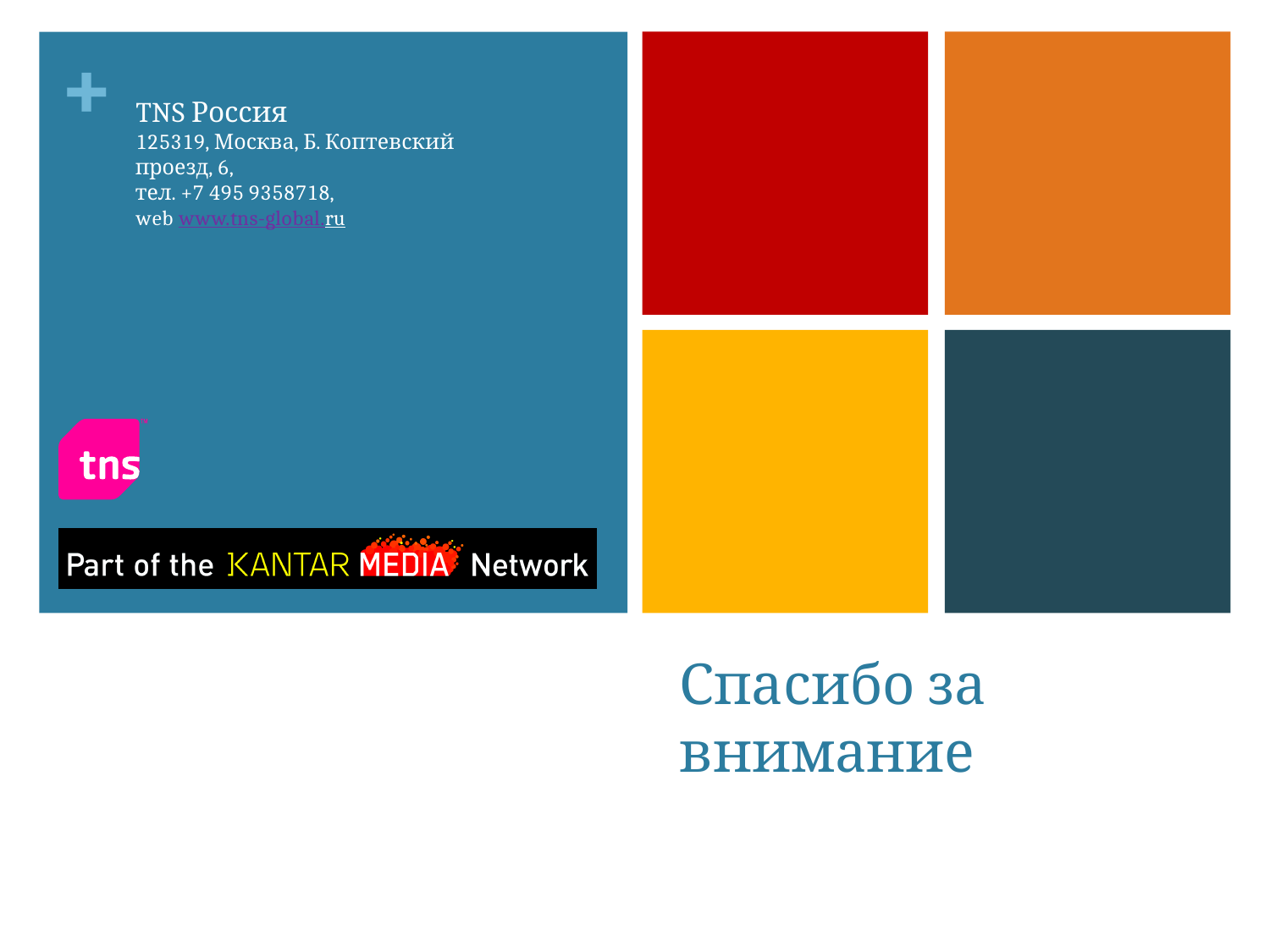

TNS Россия
125319, Москва, Б. Коптевский проезд, 6,
тел. +7 495 9358718,
web www.tns-global.ru
# Спасибо за внимание